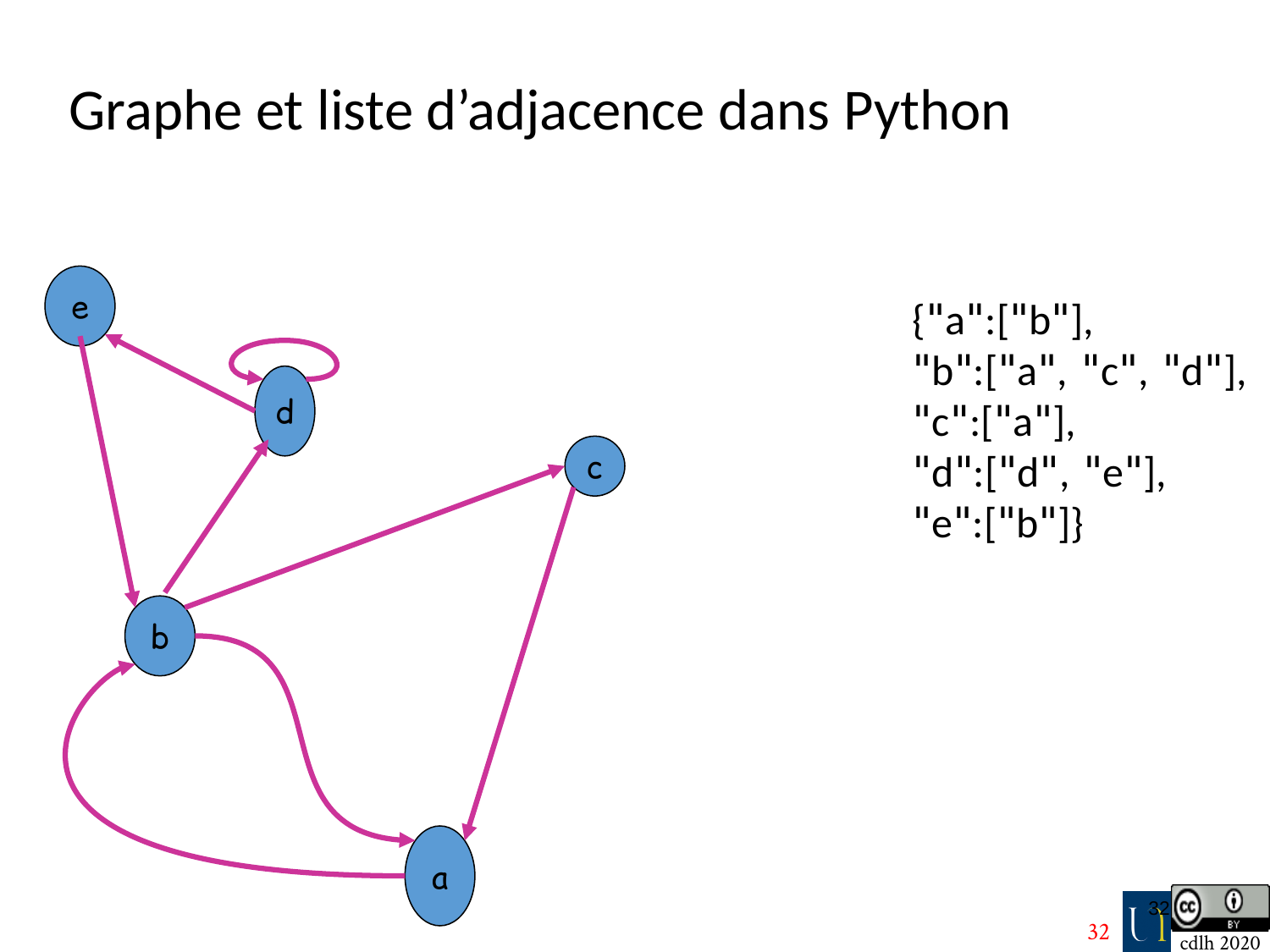

# Graphe et liste d’adjacence dans Python
e
{"a":["b"],
"b":["a", "c", "d"],
"c":["a"],
"d":["d", "e"],
"e":["b"]}
d
c
b
a
32